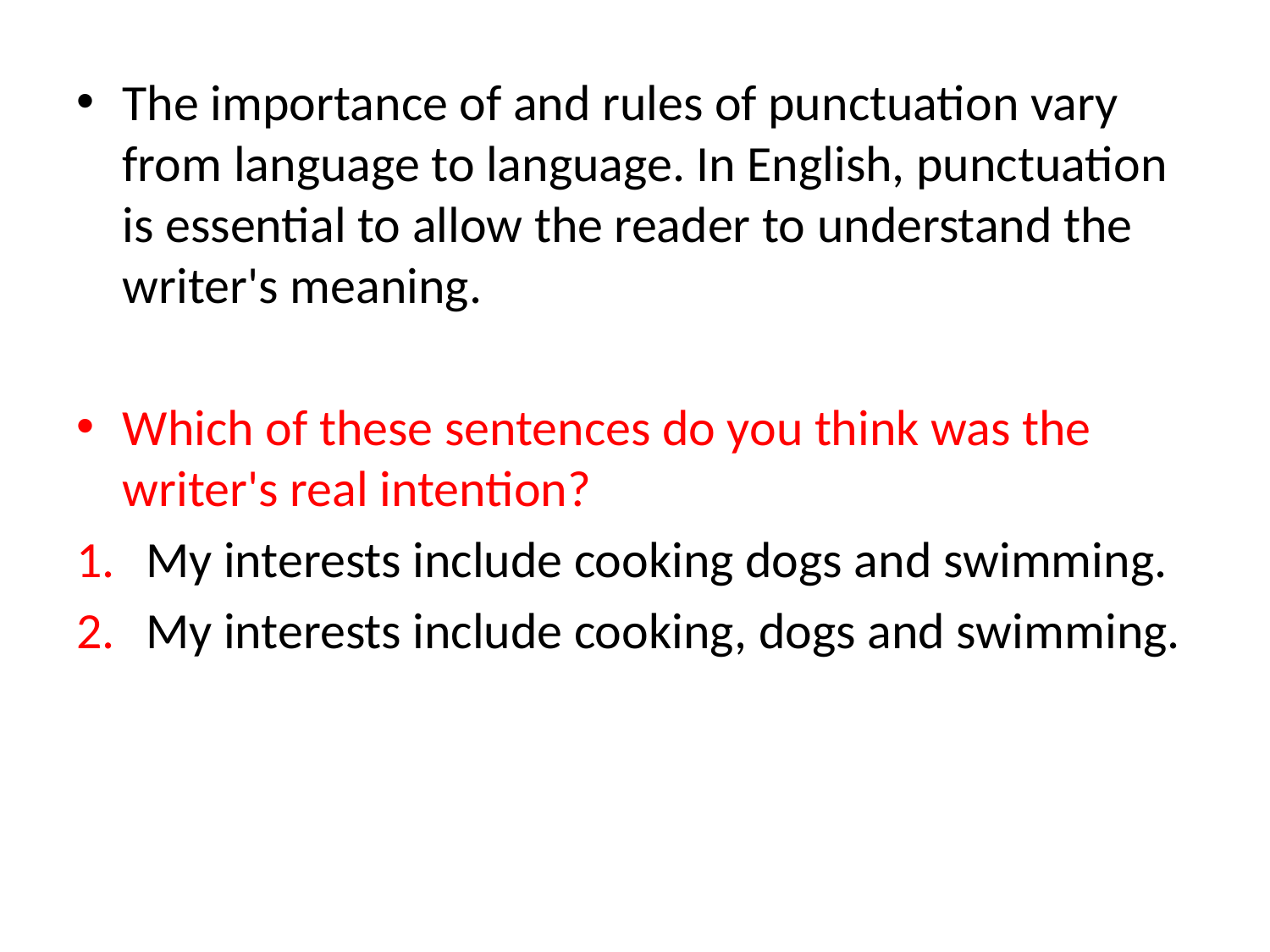

#
The importance of and rules of punctuation vary from language to language. In English, punctuation is essential to allow the reader to understand the writer's meaning.

Which of these sentences do you think was the writer's real intention?
My interests include cooking dogs and swimming.
My interests include cooking, dogs and swimming.